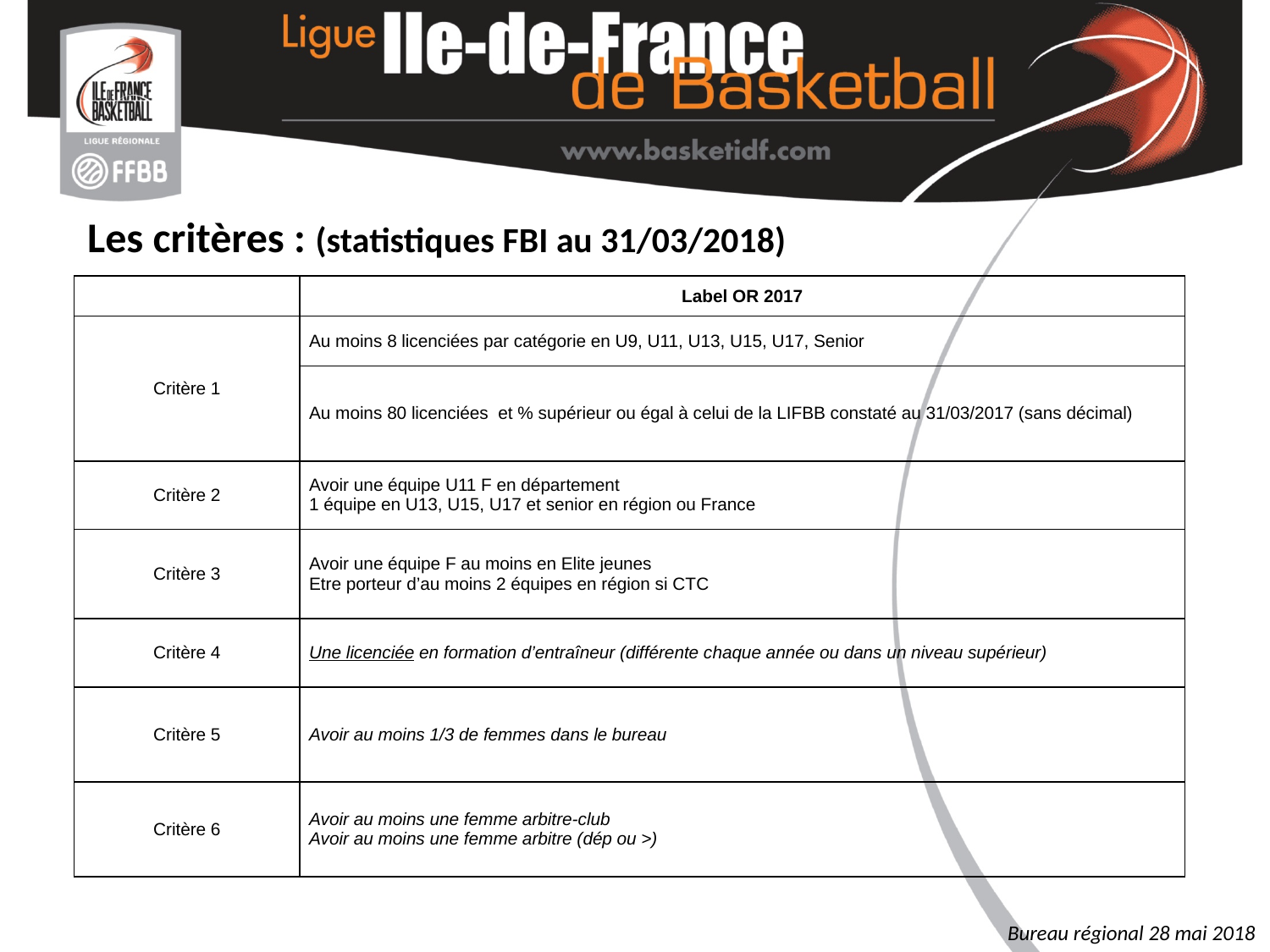

Les critères : (statistiques FBI au 31/03/2018)
|  | Label OR 2017 |
| --- | --- |
| Critère 1 | Au moins 8 licenciées par catégorie en U9, U11, U13, U15, U17, Senior |
|  | Au moins 80 licenciées et % supérieur ou égal à celui de la LIFBB constaté au 31/03/2017 (sans décimal) |
| Critère 2 | Avoir une équipe U11 F en département 1 équipe en U13, U15, U17 et senior en région ou France |
| Critère 3 | Avoir une équipe F au moins en Elite jeunes Etre porteur d’au moins 2 équipes en région si CTC |
| Critère 4 | Une licenciée en formation d’entraîneur (différente chaque année ou dans un niveau supérieur) |
| Critère 5 | Avoir au moins 1/3 de femmes dans le bureau |
| Critère 6 | Avoir au moins une femme arbitre-club Avoir au moins une femme arbitre (dép ou >) |
Bureau régional 28 mai 2018